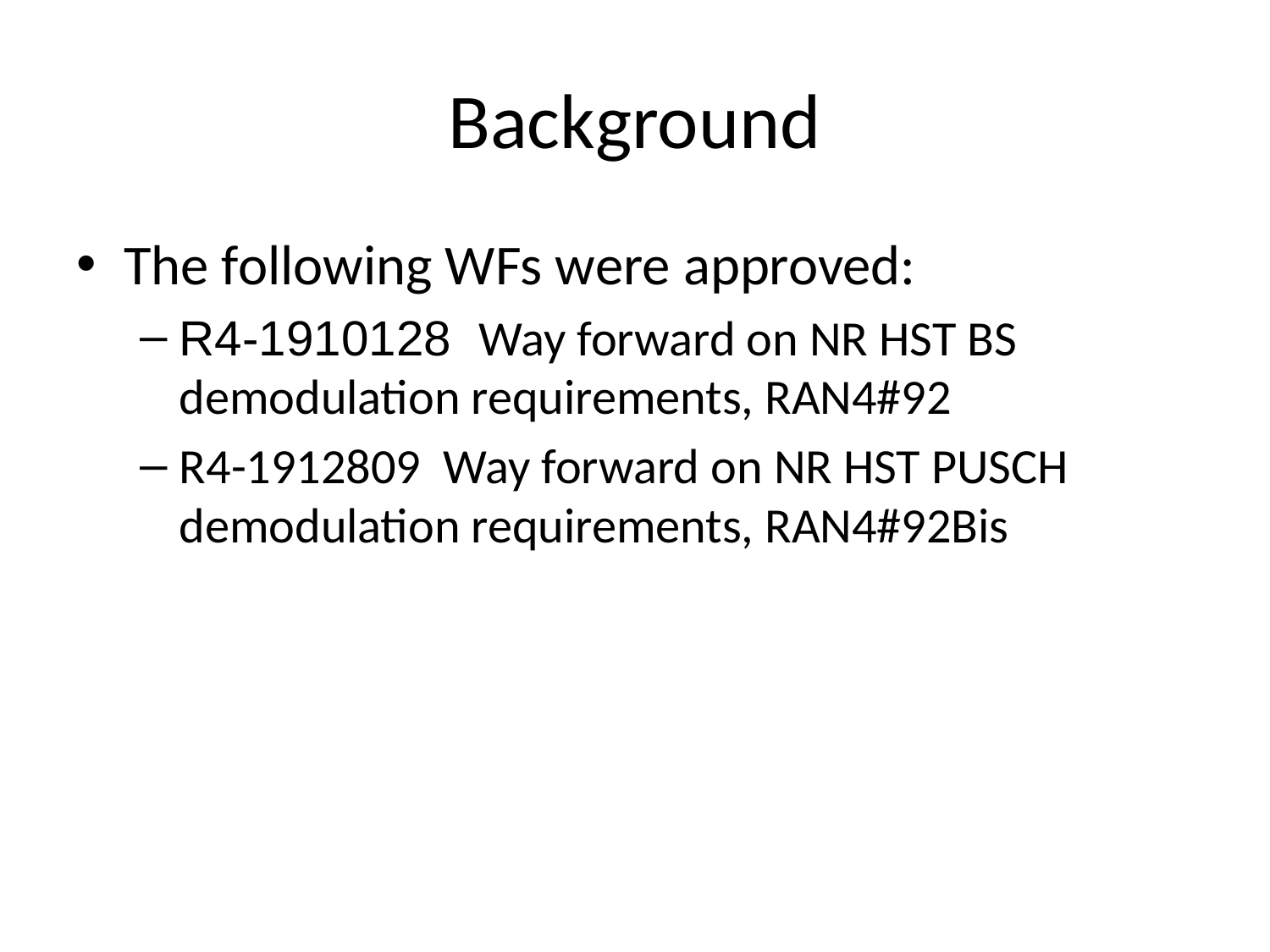

# Background
The following WFs were approved:
R4-1910128  Way forward on NR HST BS demodulation requirements, RAN4#92
R4-1912809  Way forward on NR HST PUSCH demodulation requirements, RAN4#92Bis